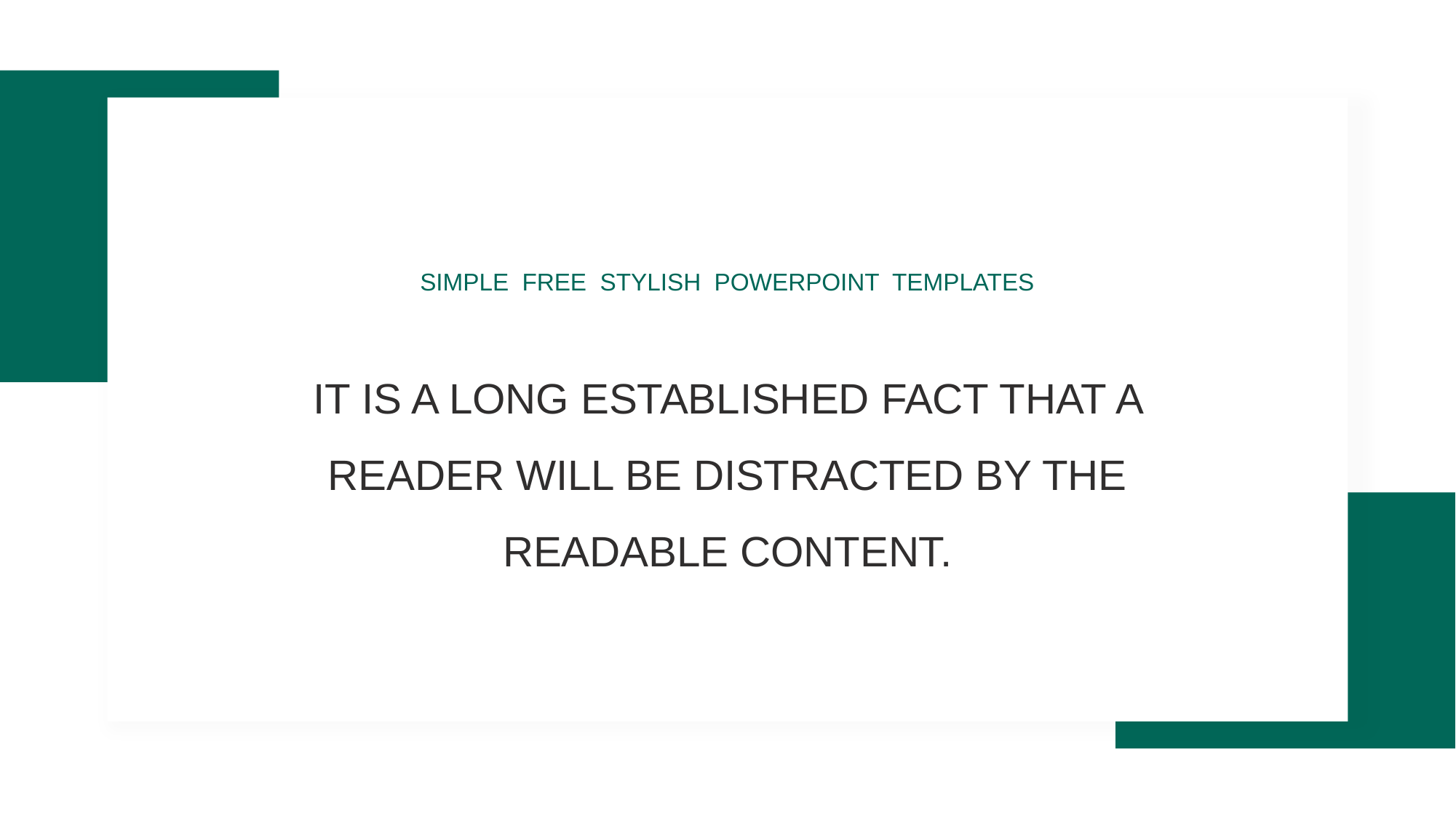

SIMPLE  FREE  STYLISH  POWERPOINT  TEMPLATES
IT IS A LONG ESTABLISHED FACT THAT A READER WILL BE DISTRACTED BY THE READABLE CONTENT.